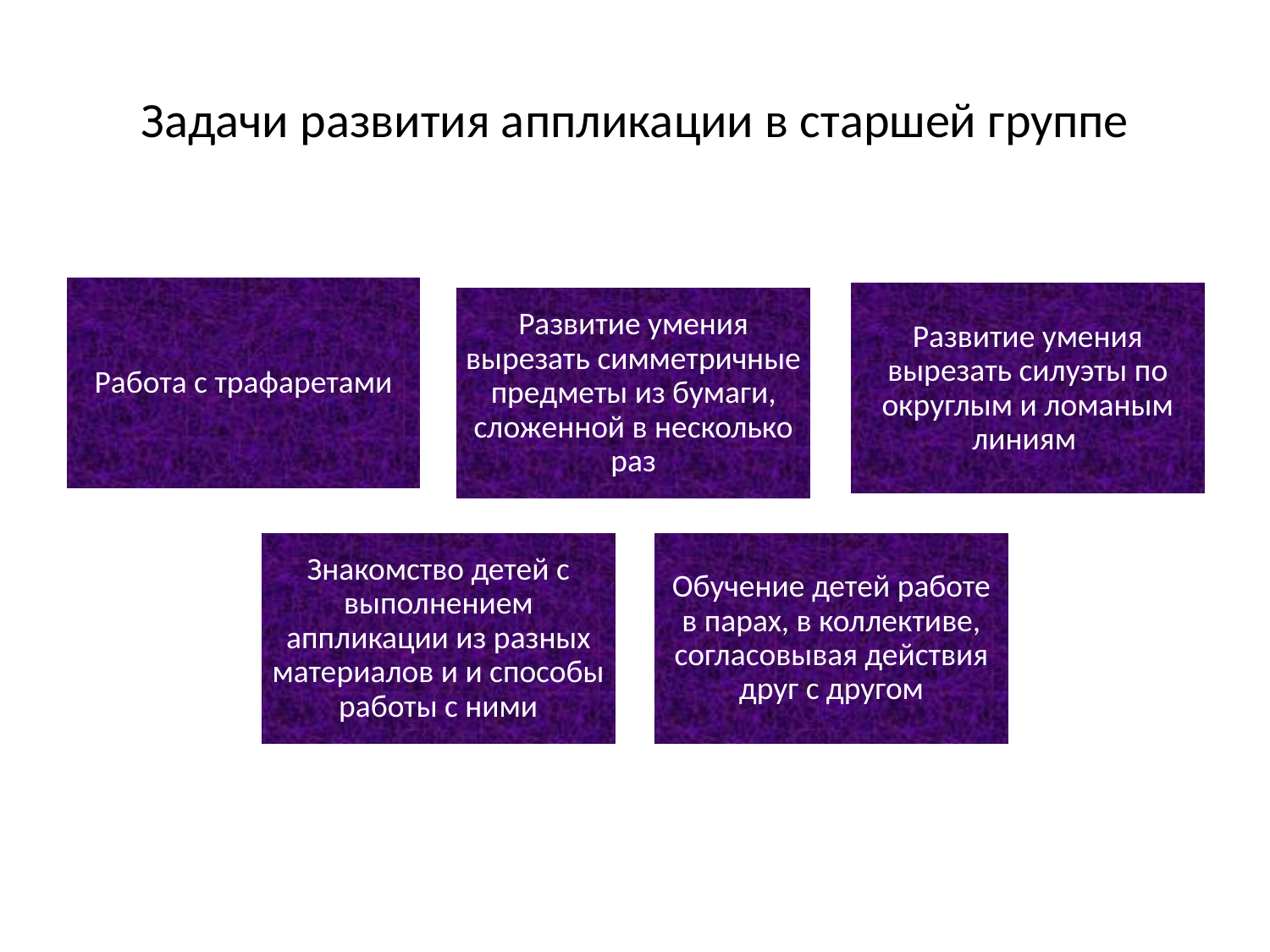

# Задачи развития аппликации в старшей группе
Работа с трафаретами
Развитие умения вырезать симметричные предметы из бумаги, сложенной в несколько раз
Развитие умения вырезать силуэты по округлым и ломаным линиям
Знакомство детей с выполнением аппликации из разных материалов и и способы работы с ними
Обучение детей работе в парах, в коллективе, согласовывая действия друг с другом